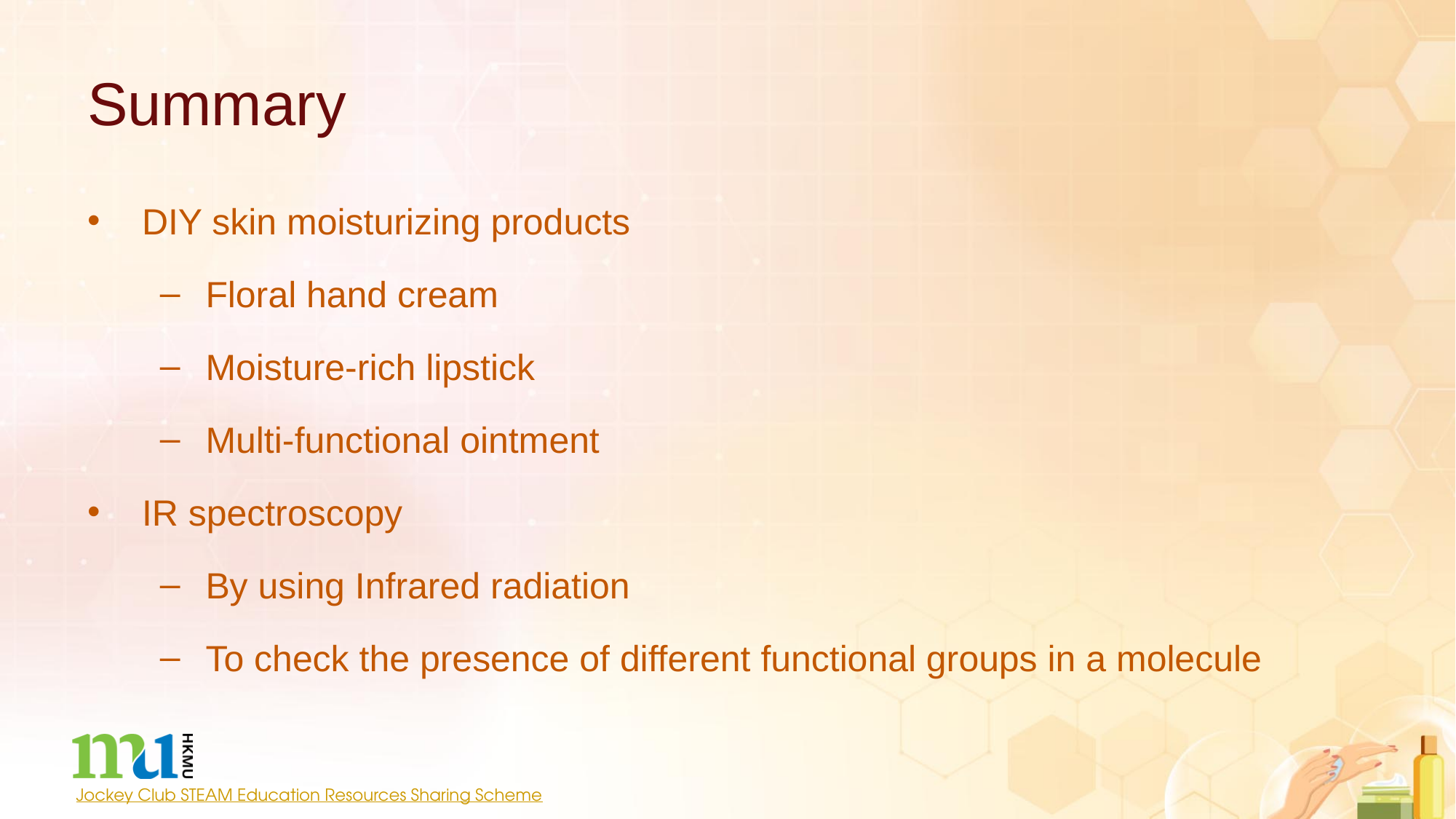

Summary
DIY skin moisturizing products
Floral hand cream
Moisture-rich lipstick
Multi-functional ointment
IR spectroscopy
By using Infrared radiation
To check the presence of different functional groups in a molecule